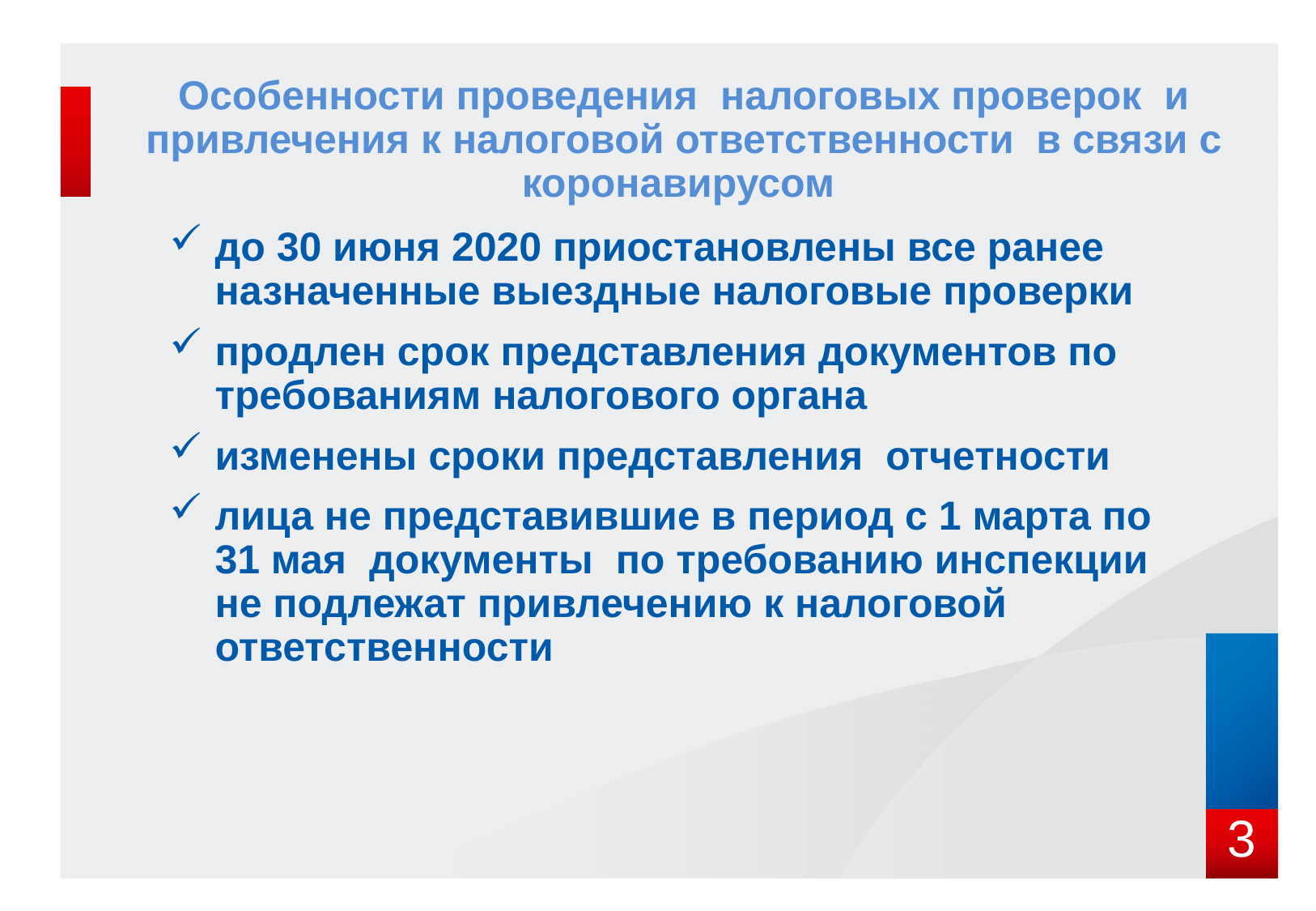

# Особенности проведения  налоговых проверок  и привлечения к налоговой ответственности  в связи с коронавирусом
до 30 июня 2020 приостановлены все ранее назначенные выездные налоговые проверки
продлен срок представления документов по требованиям налогового органа
изменены сроки представления  отчетности
лица не представившие в период с 1 марта по 31 мая  документы  по требованию инспекции не подлежат привлечению к налоговой ответственности
3